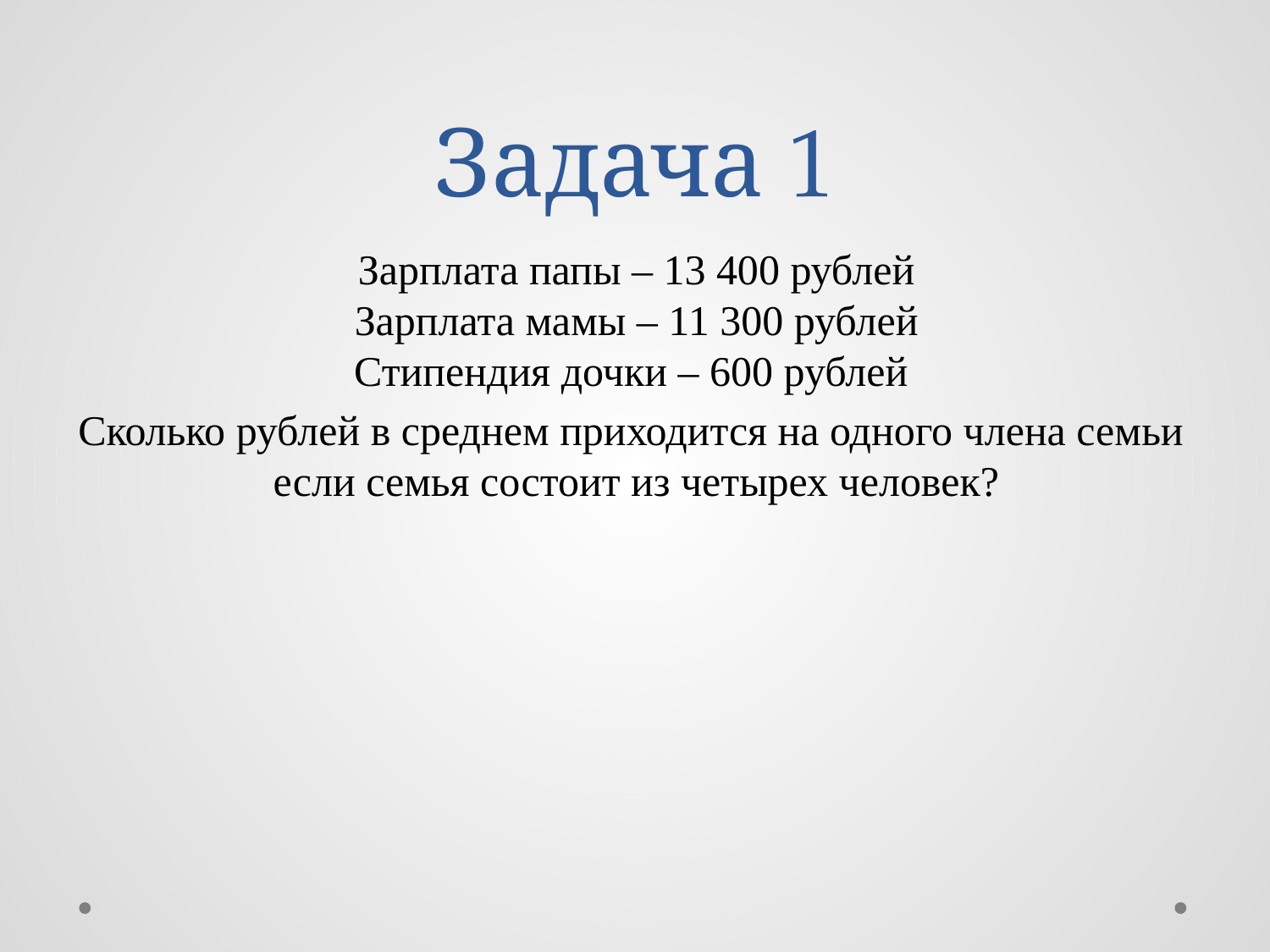

# Задача 1
Зарплата папы – 13 400 рублей
Зарплата мамы – 11 300 рублей
Стипендия дочки – 600 рублей
Сколько рублей в среднем приходится на одного члена семьи  если семья состоит из четырех человек?